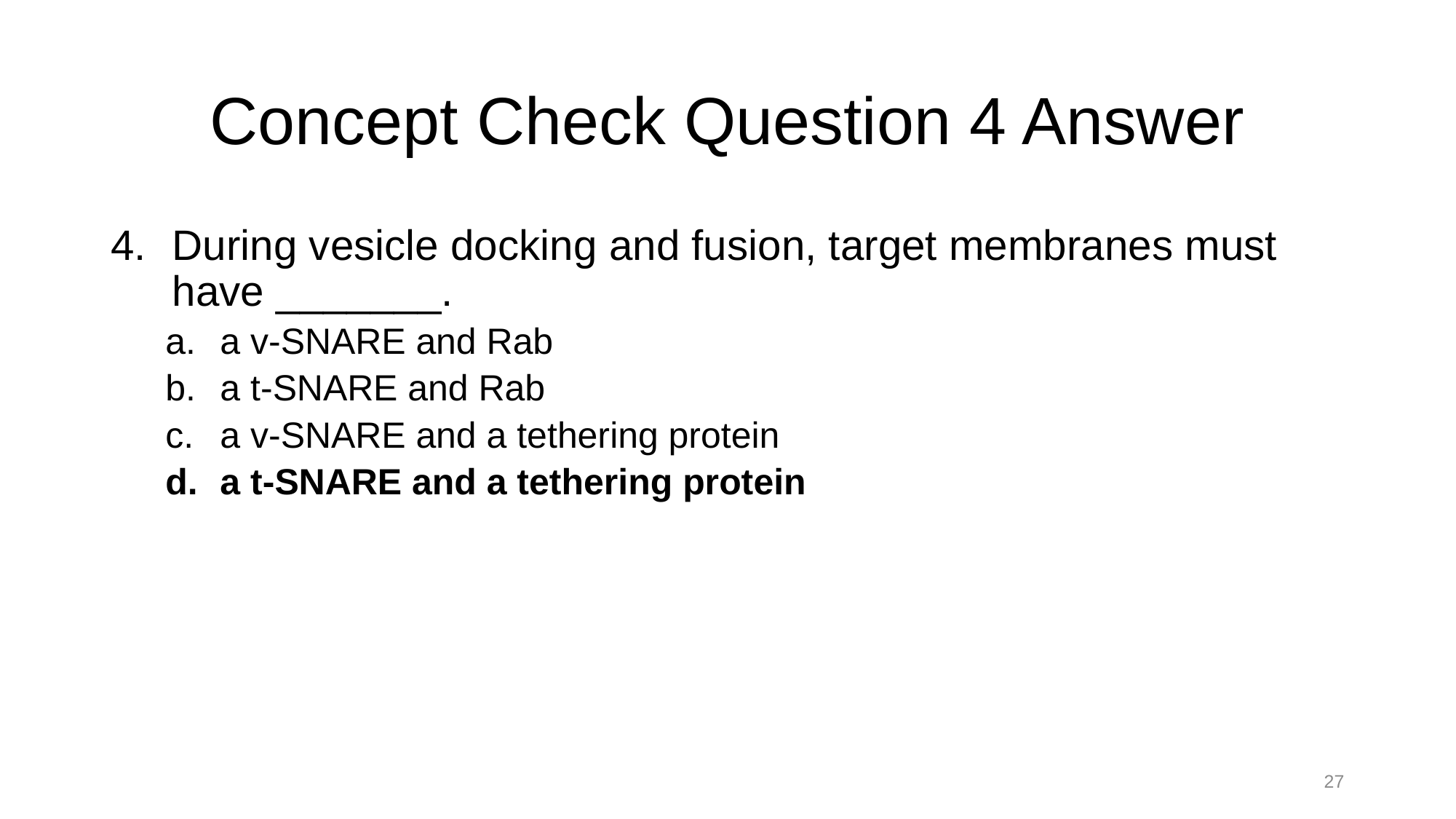

# Concept Check Question 4 Answer
During vesicle docking and fusion, target membranes must have _______.
a v-SNARE and Rab
a t-SNARE and Rab
a v-SNARE and a tethering protein
a t-SNARE and a tethering protein

27